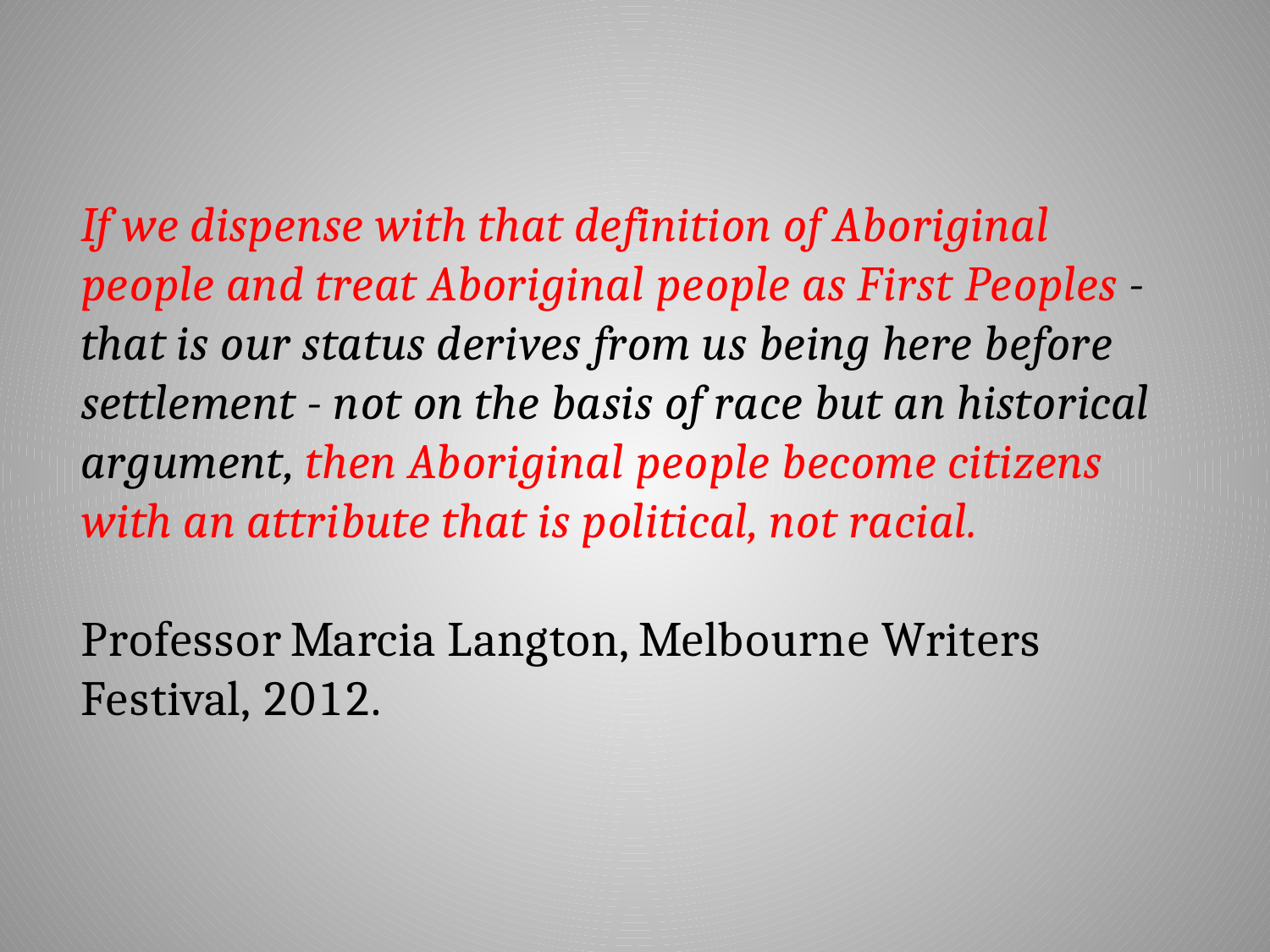

If we dispense with that definition of Aboriginal people and treat Aboriginal people as First Peoples - that is our status derives from us being here before settlement - not on the basis of race but an historical argument, then Aboriginal people become citizens with an attribute that is political, not racial.

Professor Marcia Langton, Melbourne Writers Festival, 2012.